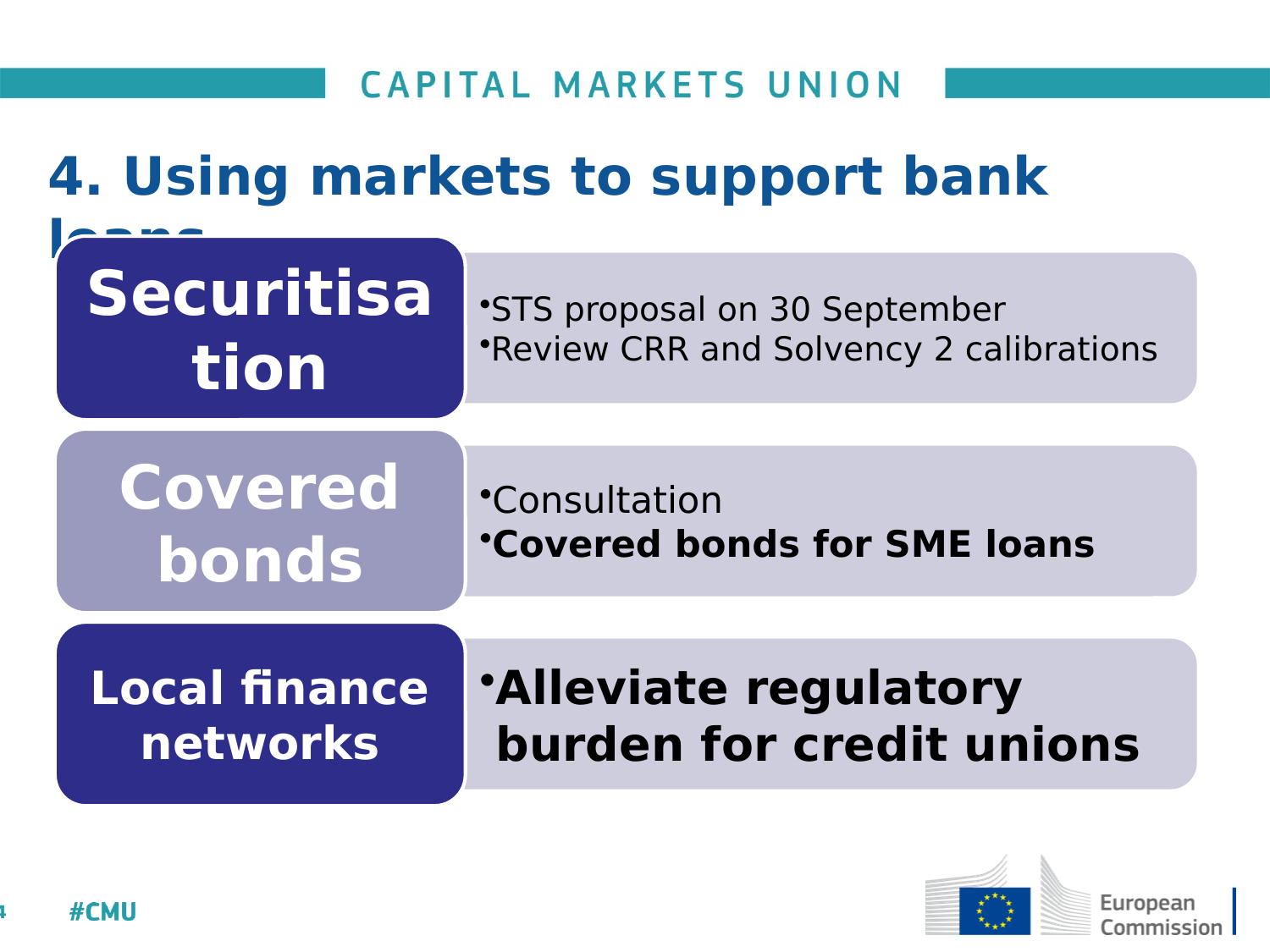

4. Using markets to support bank loans
Securitisation
STS proposal on 30 September
Covered bonds
Consultation
Local finance networks
Alleviate regulatory burden for credit unions
Review CRR and Solvency 2 calibrations
Covered bonds for SME loans